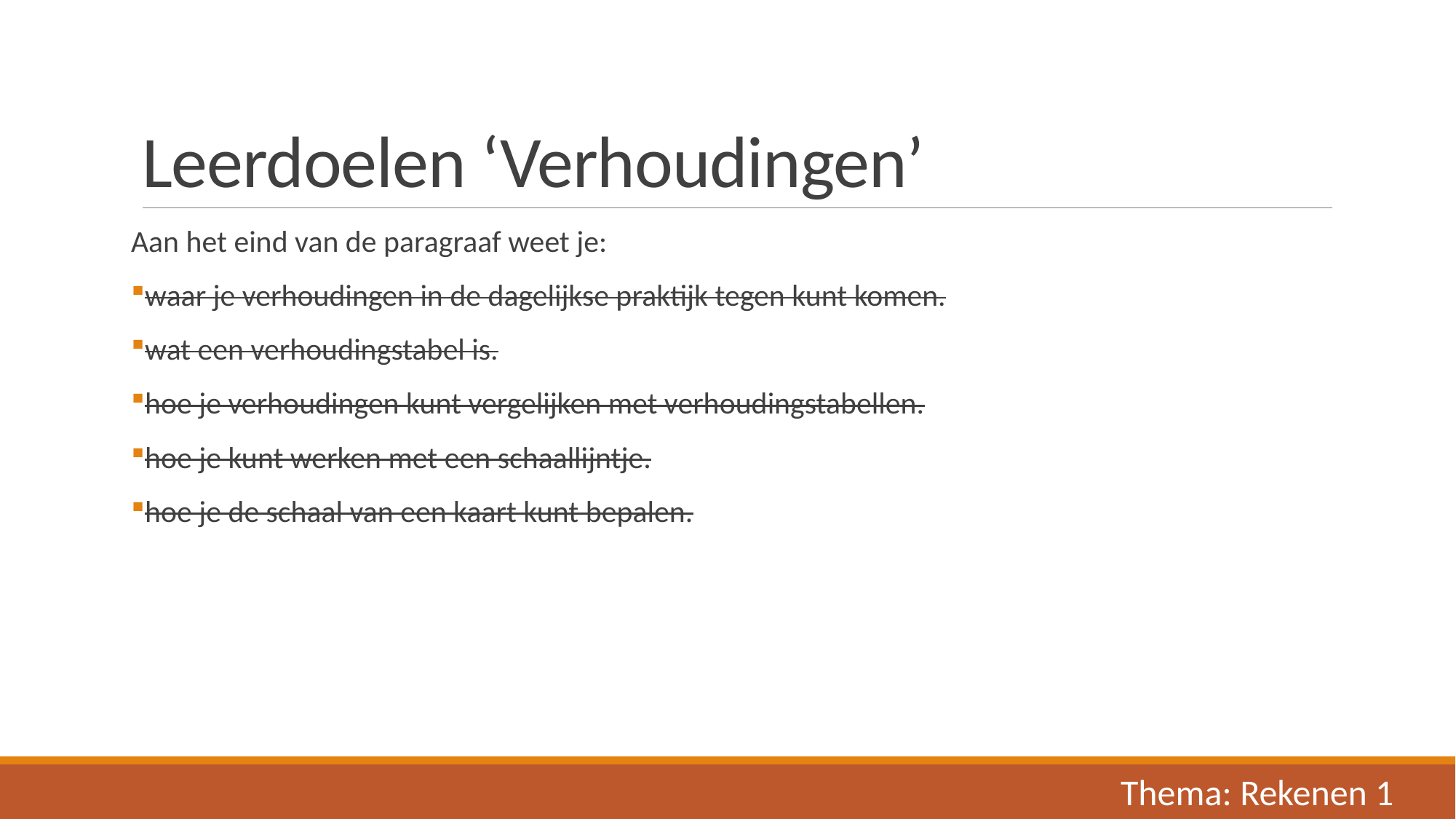

# Leerdoelen ‘Verhoudingen’
Aan het eind van de paragraaf weet je:
waar je verhoudingen in de dagelijkse praktijk tegen kunt komen.
wat een verhoudingstabel is.
hoe je verhoudingen kunt vergelijken met verhoudingstabellen.
hoe je kunt werken met een schaallijntje.
hoe je de schaal van een kaart kunt bepalen.

Thema: Rekenen 1